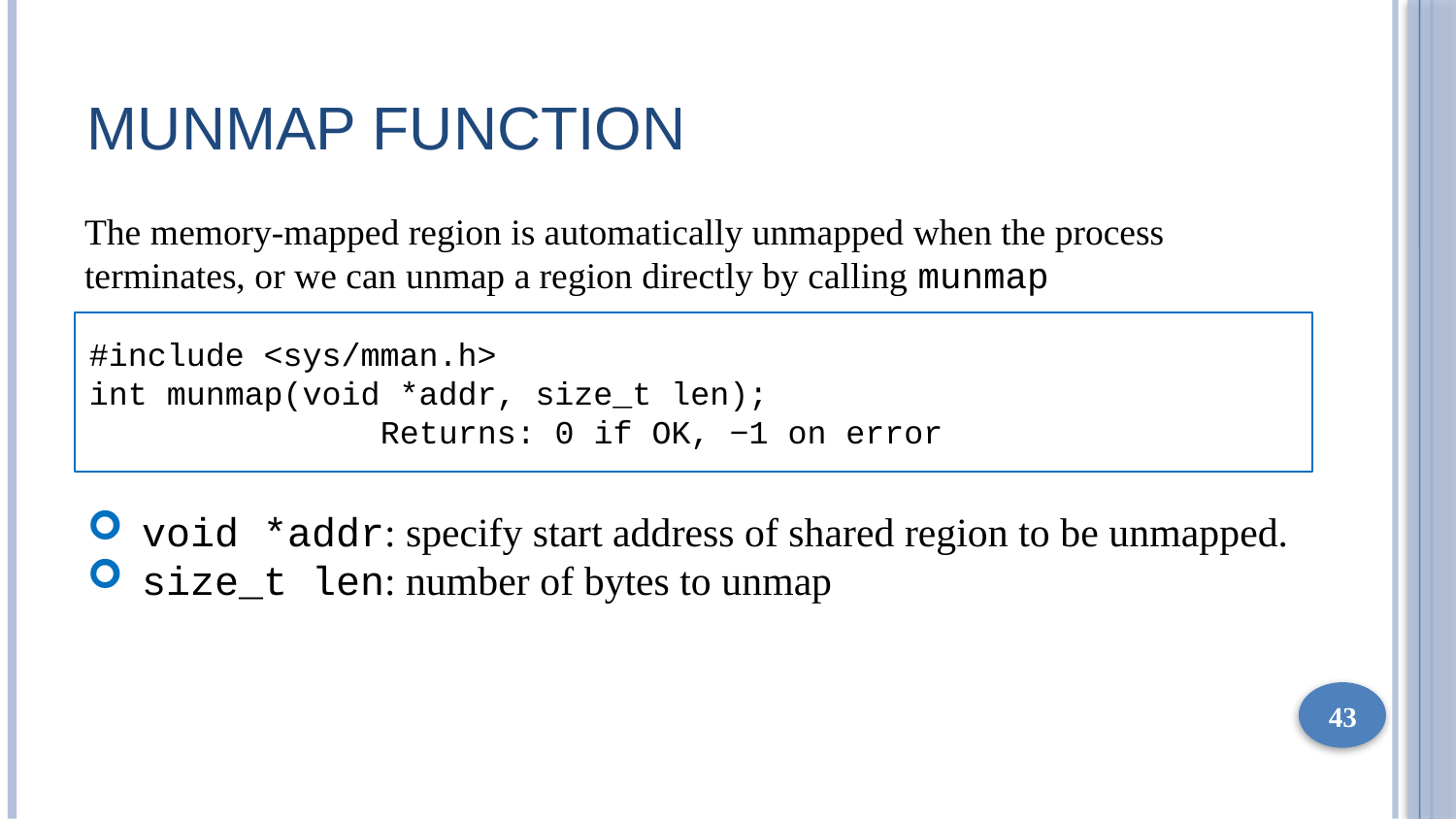

# MUΝMAP Function
The memory-mapped region is automatically unmapped when the process terminates, or we can unmap a region directly by calling munmap
#include <sys/mman.h>
int munmap(void *addr, size_t len);
		Returns: 0 if OK, −1 on error
void *addr: specify start address of shared region to be unmapped.
size_t len: number of bytes to unmap
43